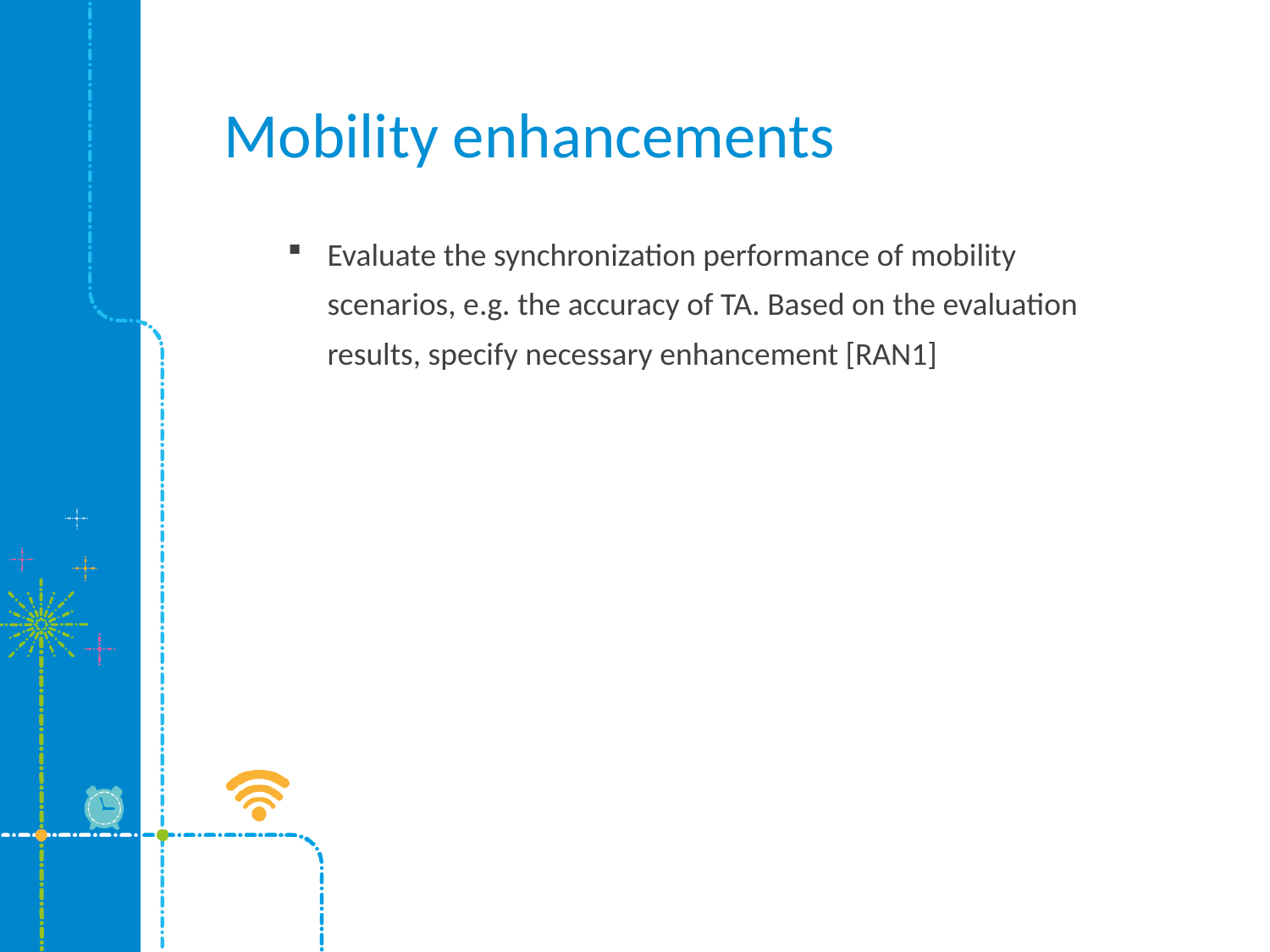

# Mobility enhancements
Evaluate the synchronization performance of mobility scenarios, e.g. the accuracy of TA. Based on the evaluation results, specify necessary enhancement [RAN1]